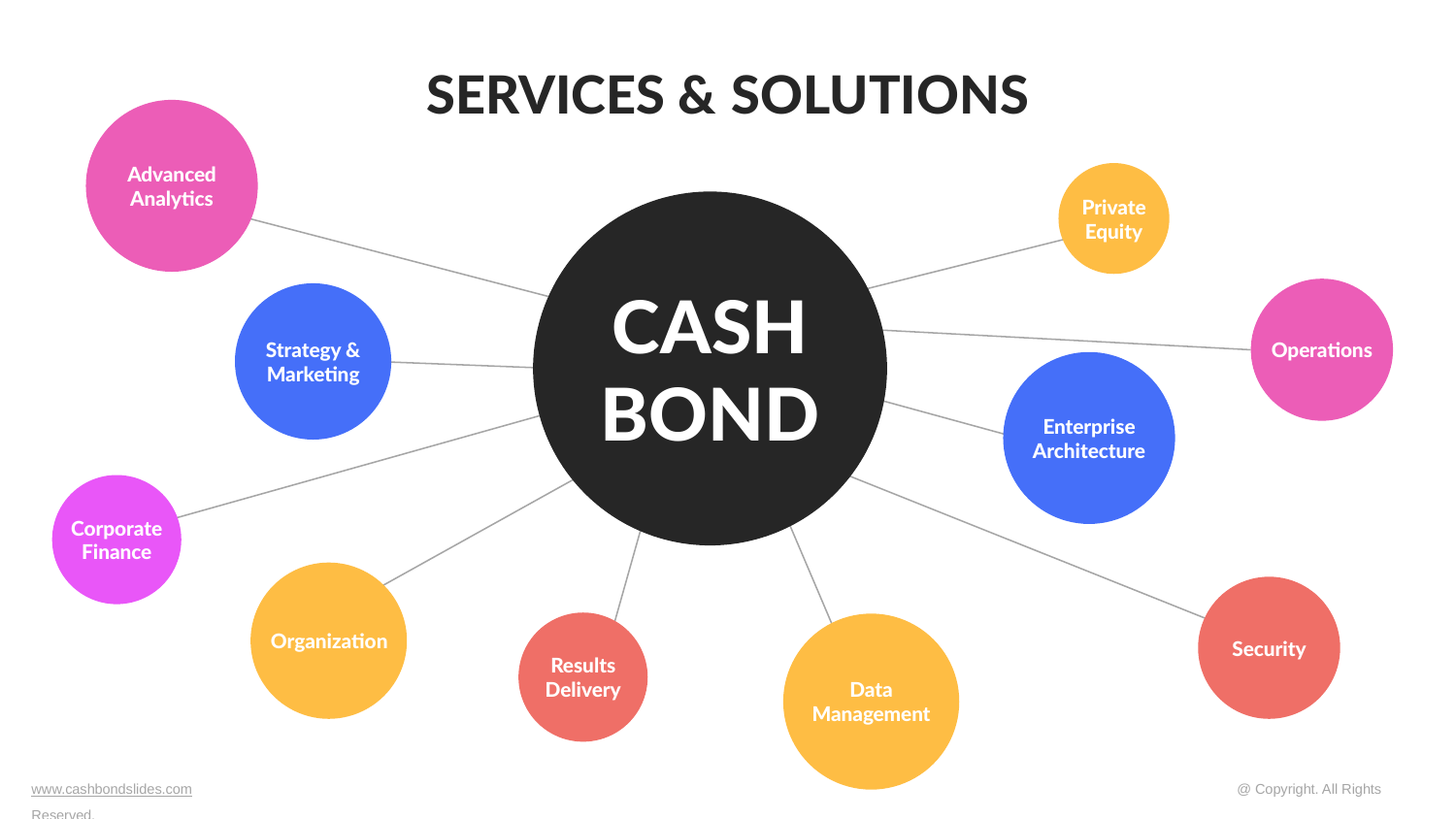

SERVICES & SOLUTIONS

Advanced
Analytics

Private
Equity

CASH
BOND

Operations

Strategy &
Marketing

Enterprise
Architecture

Corporate
Finance

Organization

Security

Results
Delivery

Data
Management
www.cashbondslides.com	                                                                                                			                                                @ Copyright. All Rights Reserved.